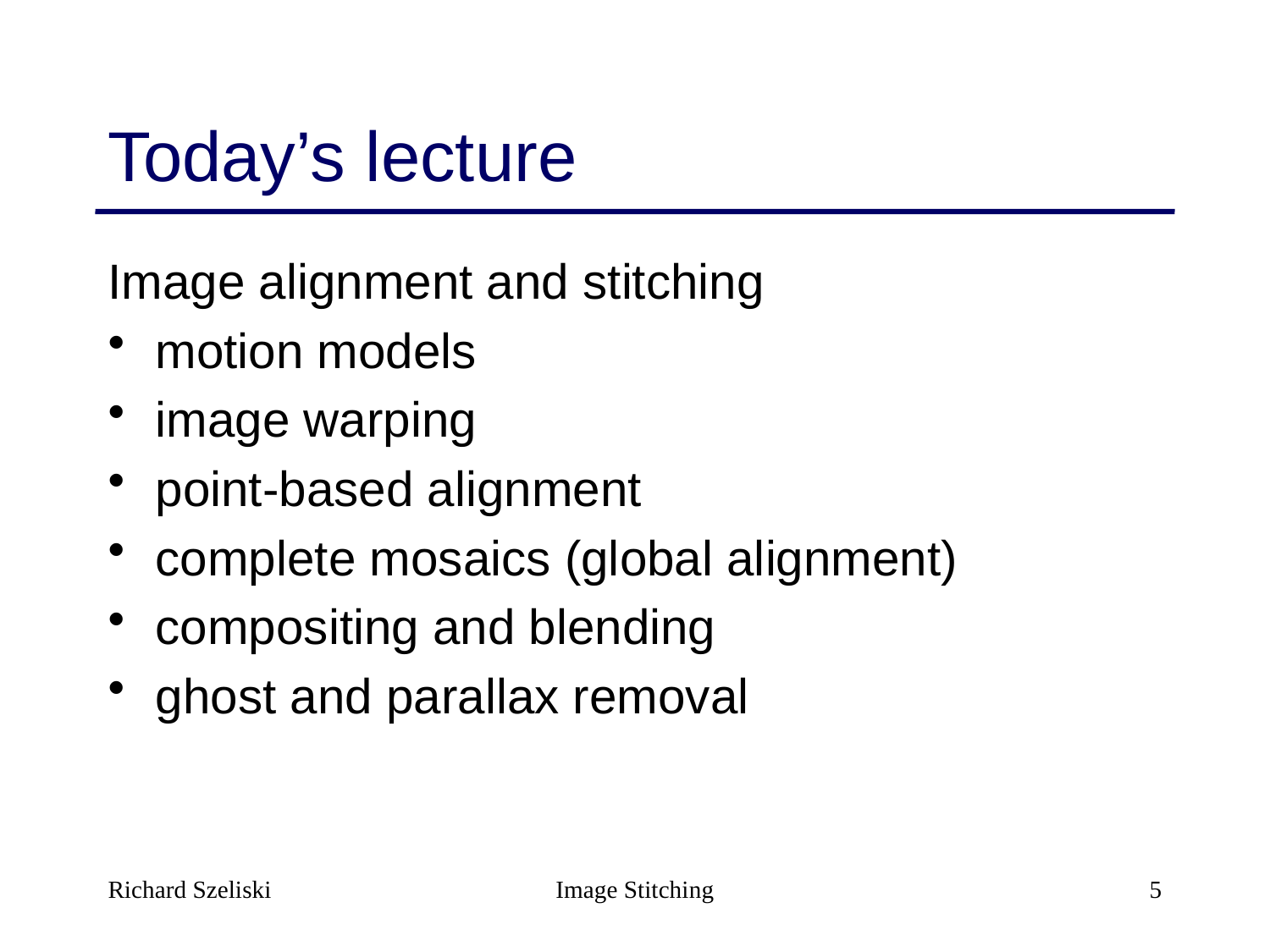

# Today’s lecture
Image alignment and stitching
motion models
image warping
point-based alignment
complete mosaics (global alignment)
compositing and blending
ghost and parallax removal
Richard Szeliski
Image Stitching
5